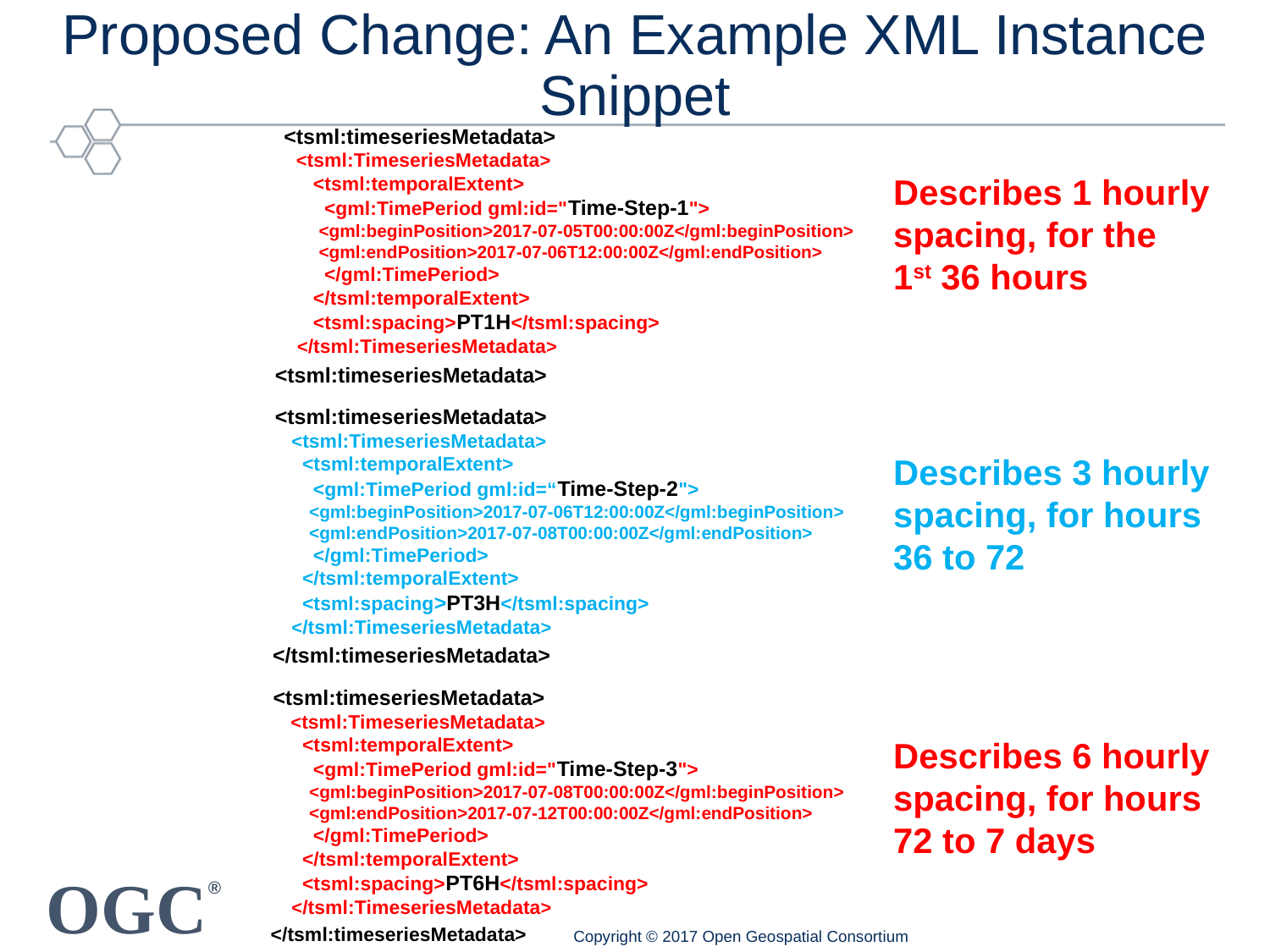

# Proposed Change: An Example XML Instance Snippet
                                    <tsml:timeseriesMetadata>
                   <tsml:TimeseriesMetadata>
                      <tsml:temporalExtent>
                        <gml:TimePeriod gml:id="Time-Step-1">
                          <gml:beginPosition>2017-07-05T00:00:00Z</gml:beginPosition>
                          <gml:endPosition>2017-07-06T12:00:00Z</gml:endPosition>
                        </gml:TimePeriod>
                      </tsml:temporalExtent>
                      <tsml:spacing>PT1H</tsml:spacing>
                   </tsml:TimeseriesMetadata>
               <tsml:timeseriesMetadata>

               <tsml:timeseriesMetadata>
                  <tsml:TimeseriesMetadata>
                    <tsml:temporalExtent>
                      <gml:TimePeriod gml:id=“Time-Step-2">
                        <gml:beginPosition>2017-07-06T12:00:00Z</gml:beginPosition>
                        <gml:endPosition>2017-07-08T00:00:00Z</gml:endPosition>
                      </gml:TimePeriod>
                    </tsml:temporalExtent>
                    <tsml:spacing>PT3H</tsml:spacing>
                  </tsml:TimeseriesMetadata>
                   </tsml:timeseriesMetadata>

                    <tsml:timeseriesMetadata>
                  <tsml:TimeseriesMetadata>
                    <tsml:temporalExtent>
                      <gml:TimePeriod gml:id="Time-Step-3">
                        <gml:beginPosition>2017-07-08T00:00:00Z</gml:beginPosition>
                        <gml:endPosition>2017-07-12T00:00:00Z</gml:endPosition>
                      </gml:TimePeriod>
                    </tsml:temporalExtent>
                    <tsml:spacing>PT6H</tsml:spacing>
                  </tsml:TimeseriesMetadata>
                </tsml:timeseriesMetadata>

Describes 1 hourly
spacing, for the
1st 36 hours
Describes 3 hourly
spacing, for hours
36 to 72
Describes 6 hourly
spacing, for hours
72 to 7 days
Copyright © 2017 Open Geospatial Consortium